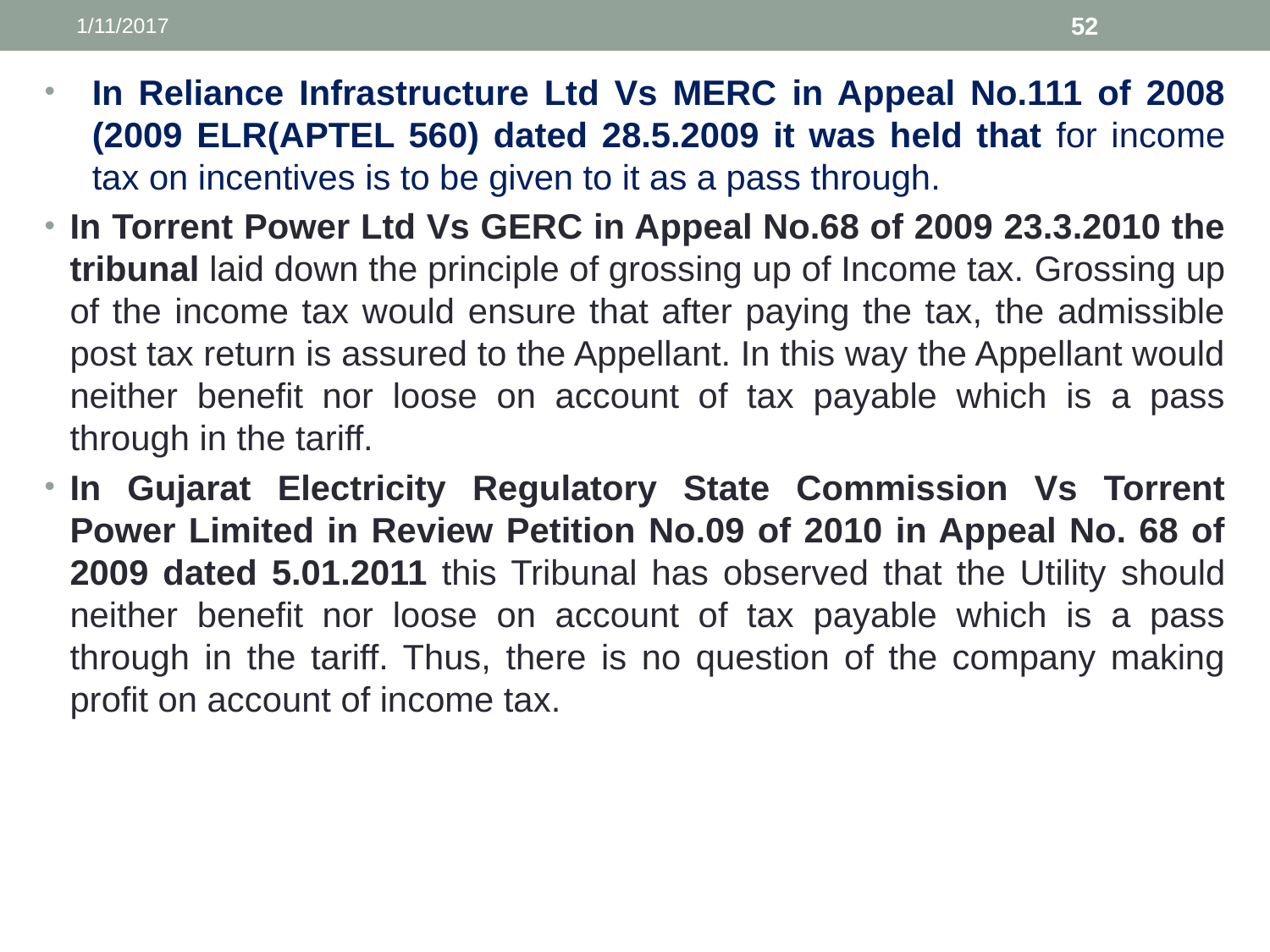

1/11/2017
52
In Reliance Infrastructure Ltd Vs MERC in Appeal No.111 of 2008 (2009 ELR(APTEL 560) dated 28.5.2009 it was held that for income tax on incentives is to be given to it as a pass through.
In Torrent Power Ltd Vs GERC in Appeal No.68 of 2009 23.3.2010 the tribunal laid down the principle of grossing up of Income tax. Grossing up of the income tax would ensure that after paying the tax, the admissible post tax return is assured to the Appellant. In this way the Appellant would neither benefit nor loose on account of tax payable which is a pass through in the tariff.
In Gujarat Electricity Regulatory State Commission Vs Torrent Power Limited in Review Petition No.09 of 2010 in Appeal No. 68 of 2009 dated 5.01.2011 this Tribunal has observed that the Utility should neither benefit nor loose on account of tax payable which is a pass through in the tariff. Thus, there is no question of the company making profit on account of income tax.